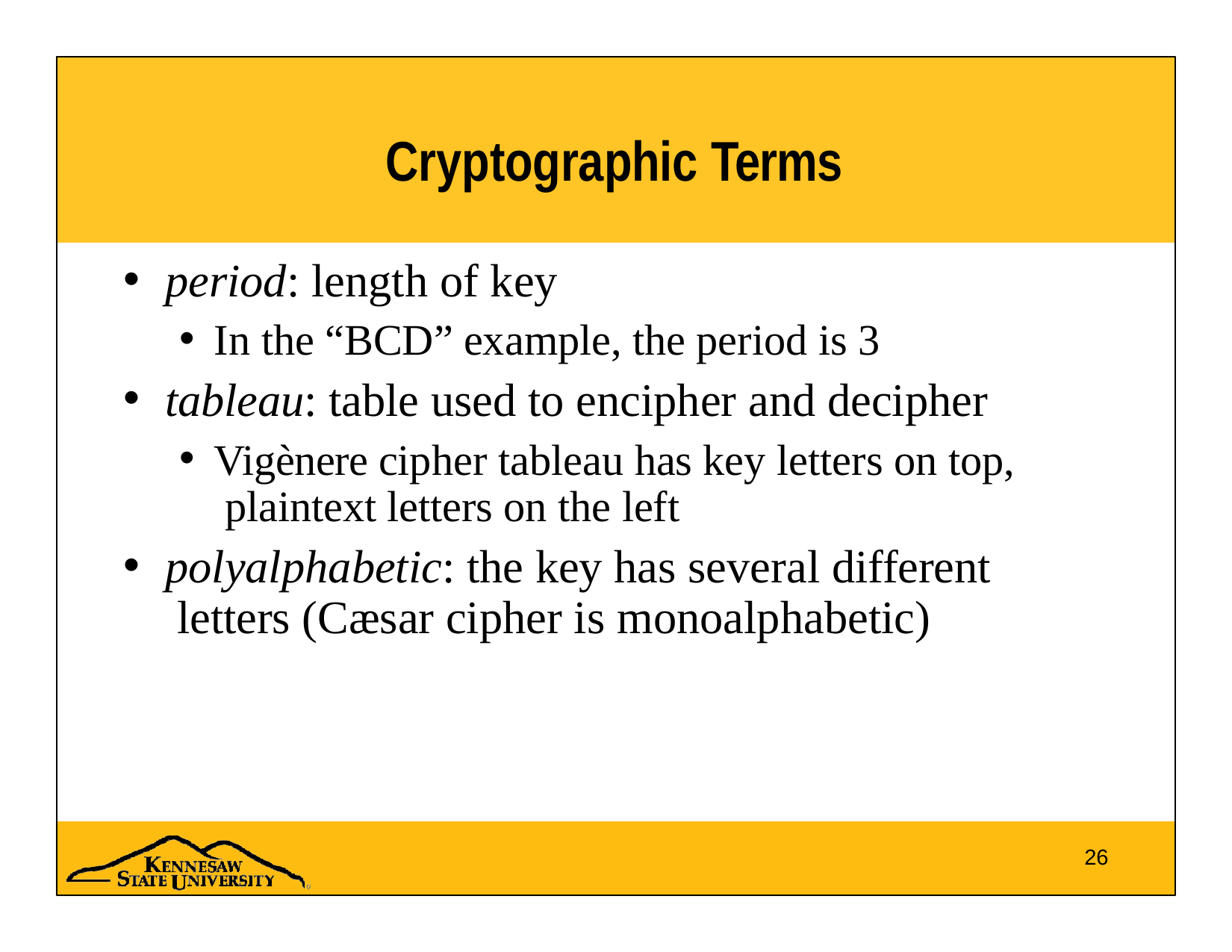

# Cryptographic Terms
period: length of key
In the “BCD” example, the period is 3
tableau: table used to encipher and decipher
Vigènere cipher tableau has key letters on top,  plaintext letters on the left
polyalphabetic: the key has several different  letters (Cæsar cipher is monoalphabetic)

26